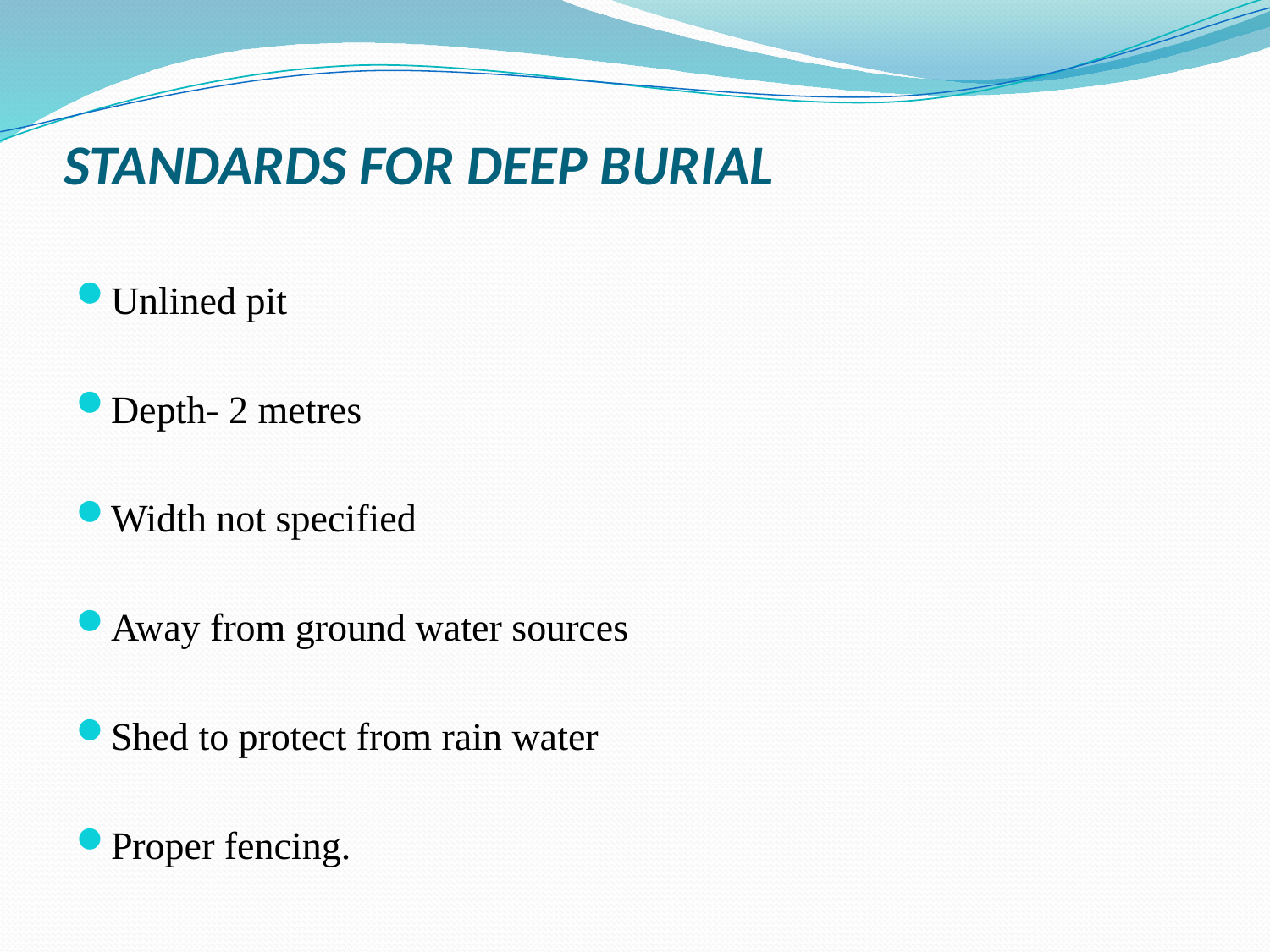

# STANDARDS FOR DEEP BURIAL
Unlined pit

Depth- 2 metres

Width not specified

Away from ground water sources

Shed to protect from rain water

Proper fencing.